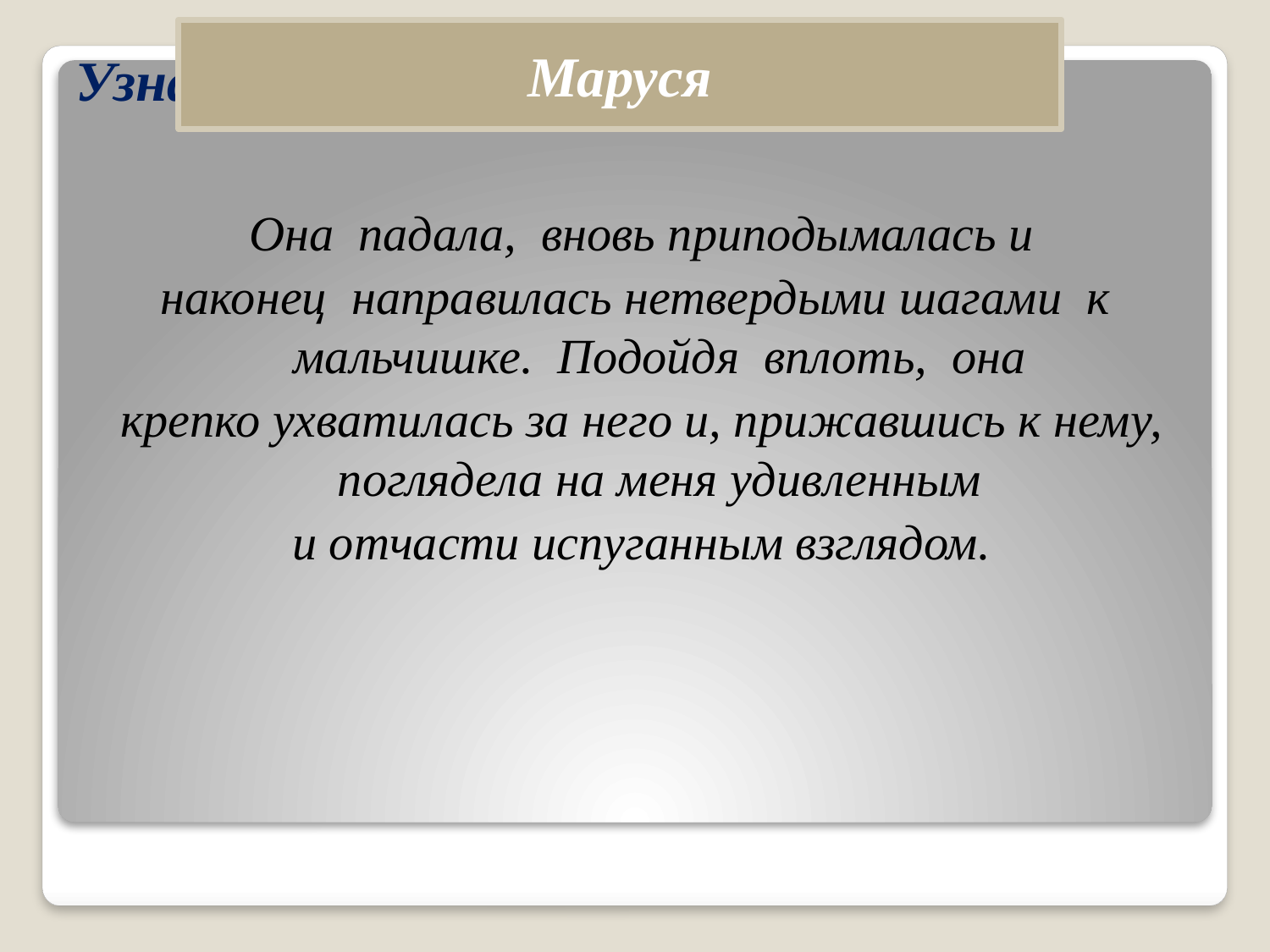

Маруся
# Узнай героя
Она  падала,  вновь приподымалась и
наконец  направилась нетвердыми шагами  к  мальчишке.  Подойдя  вплоть,  она
крепко ухватилась за него и, прижавшись к нему, поглядела на меня удивленным
и отчасти испуганным взглядом.